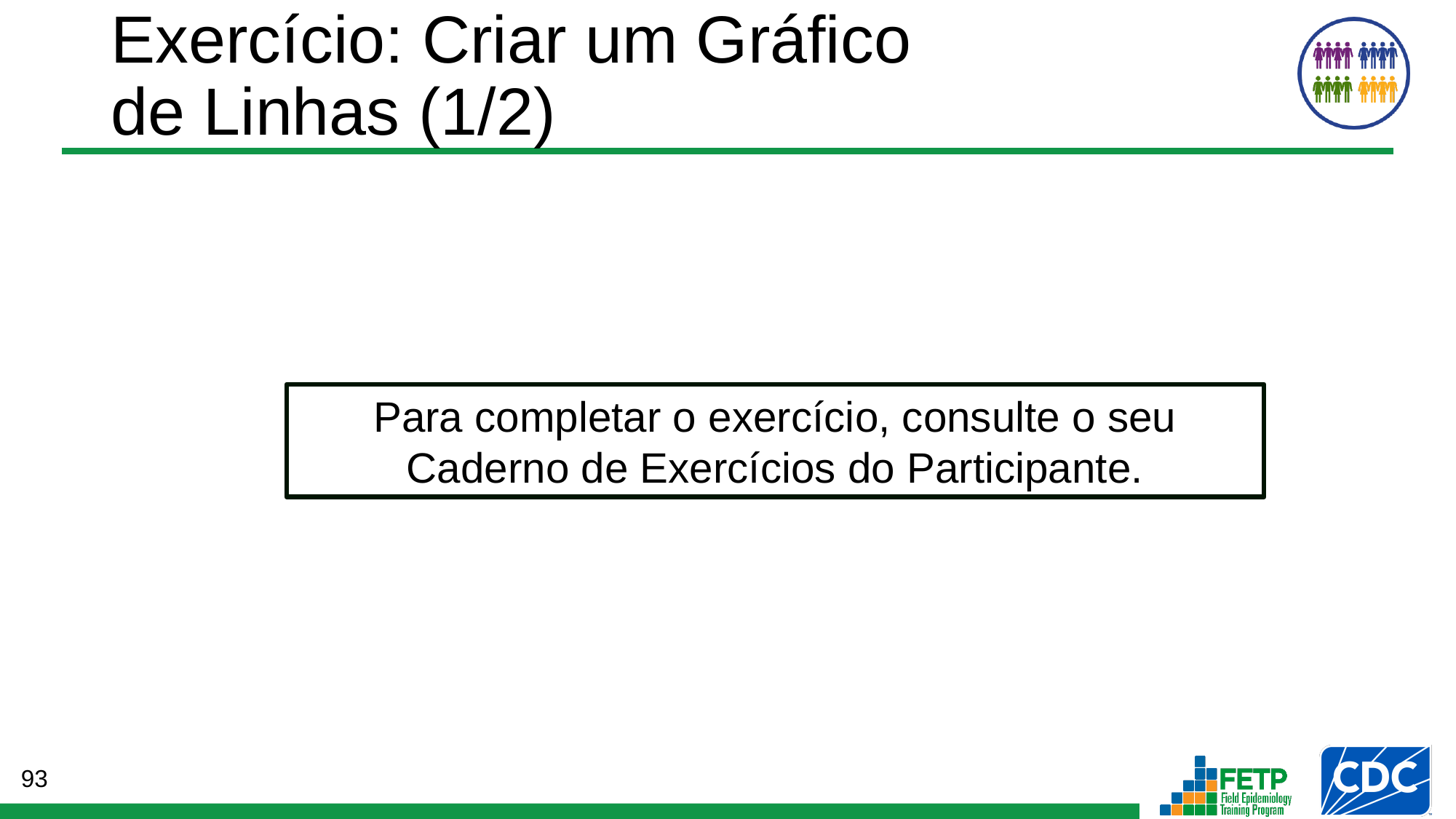

# Exercício: Criar um Gráfico de Linhas (1/2)